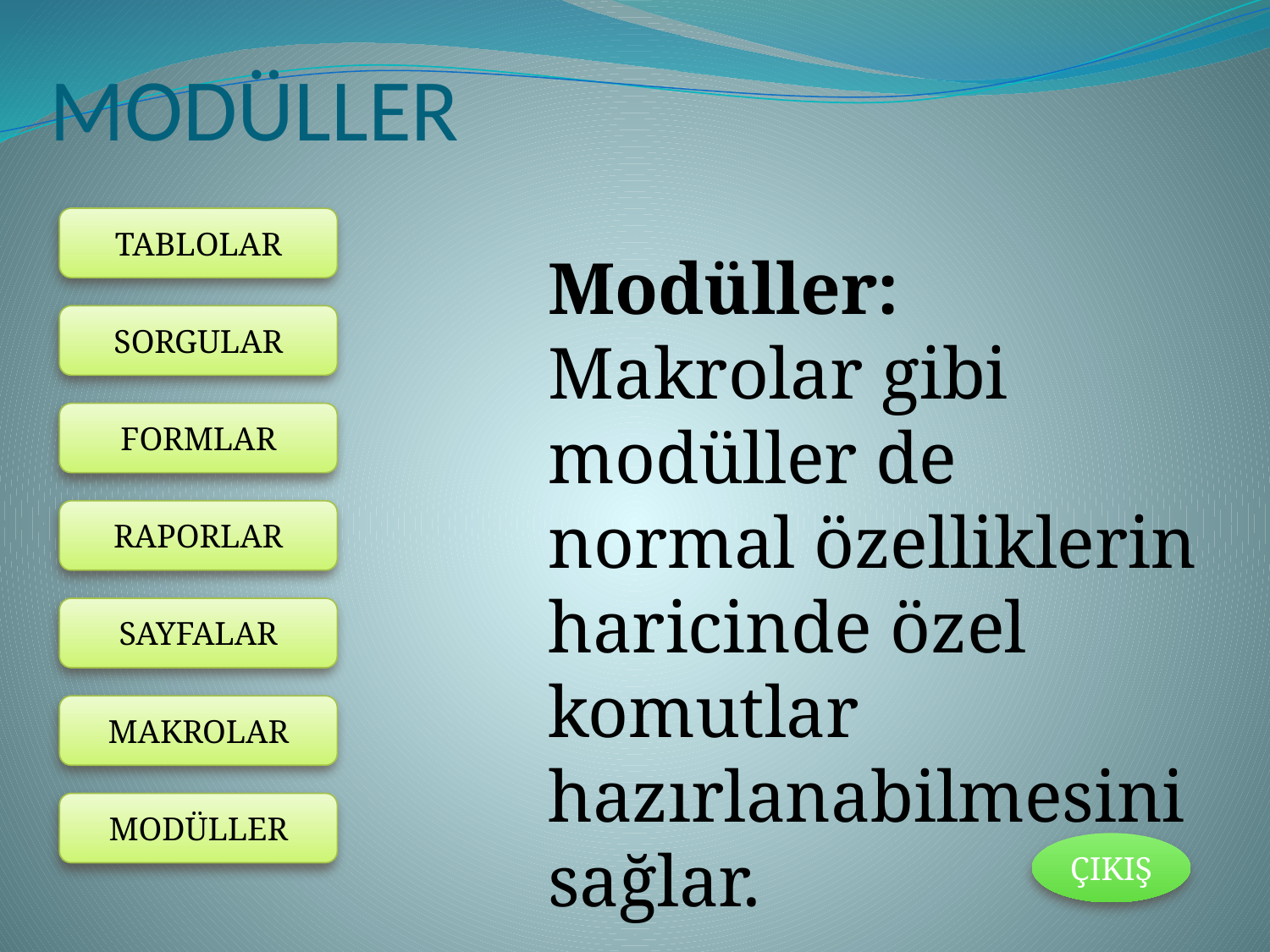

# MODÜLLER

Modüller: Makrolar gibi modüller de normal özelliklerin haricinde özel komutlar hazırlanabilmesini sağlar.
ÇIKIŞ